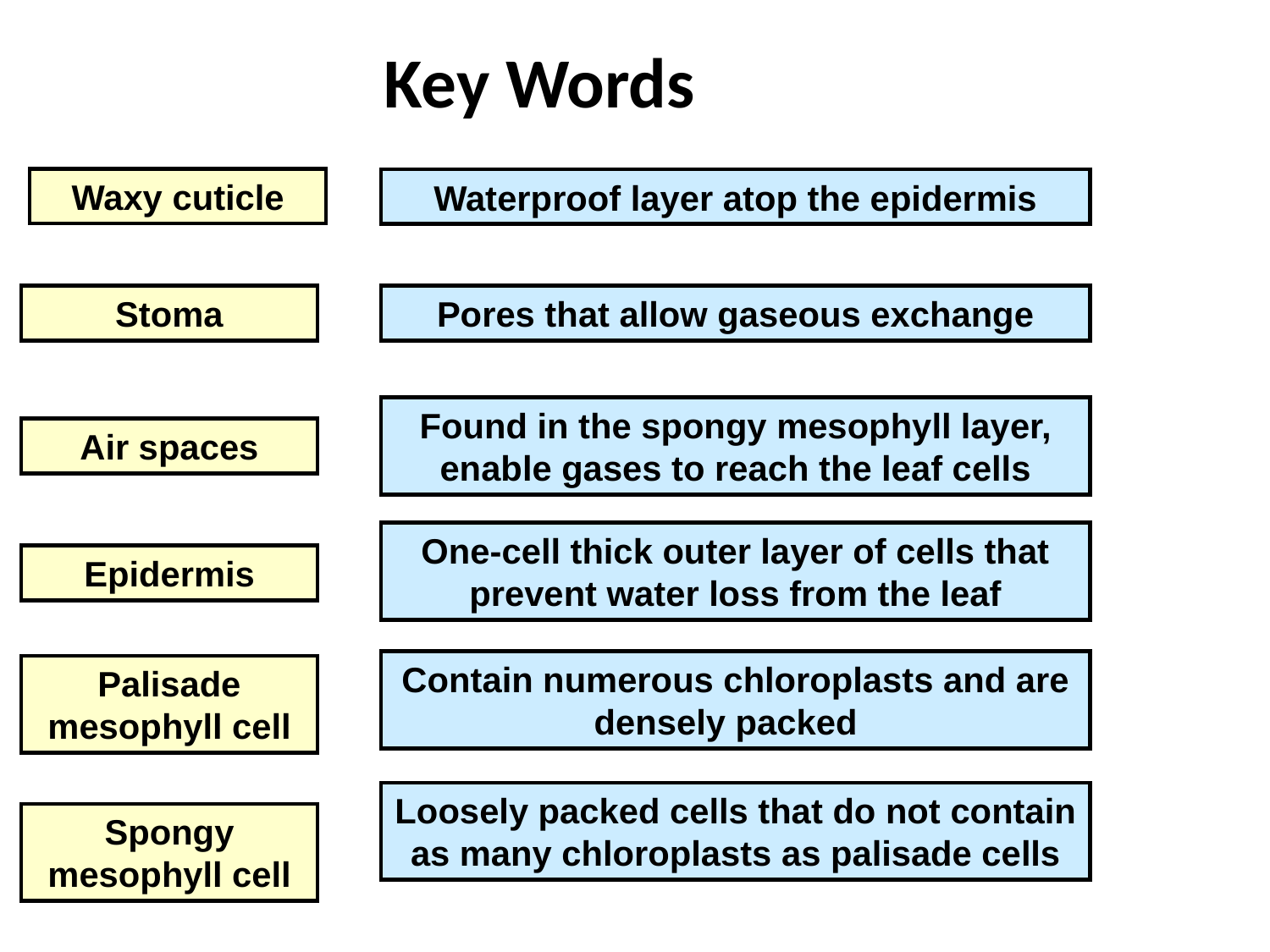

# Key Words
Waxy cuticle
Waterproof layer atop the epidermis
Stoma
Pores that allow gaseous exchange
Found in the spongy mesophyll layer, enable gases to reach the leaf cells
Air spaces
One-cell thick outer layer of cells that prevent water loss from the leaf
Epidermis
Contain numerous chloroplasts and are densely packed
Palisade mesophyll cell
Loosely packed cells that do not contain as many chloroplasts as palisade cells
Spongy mesophyll cell